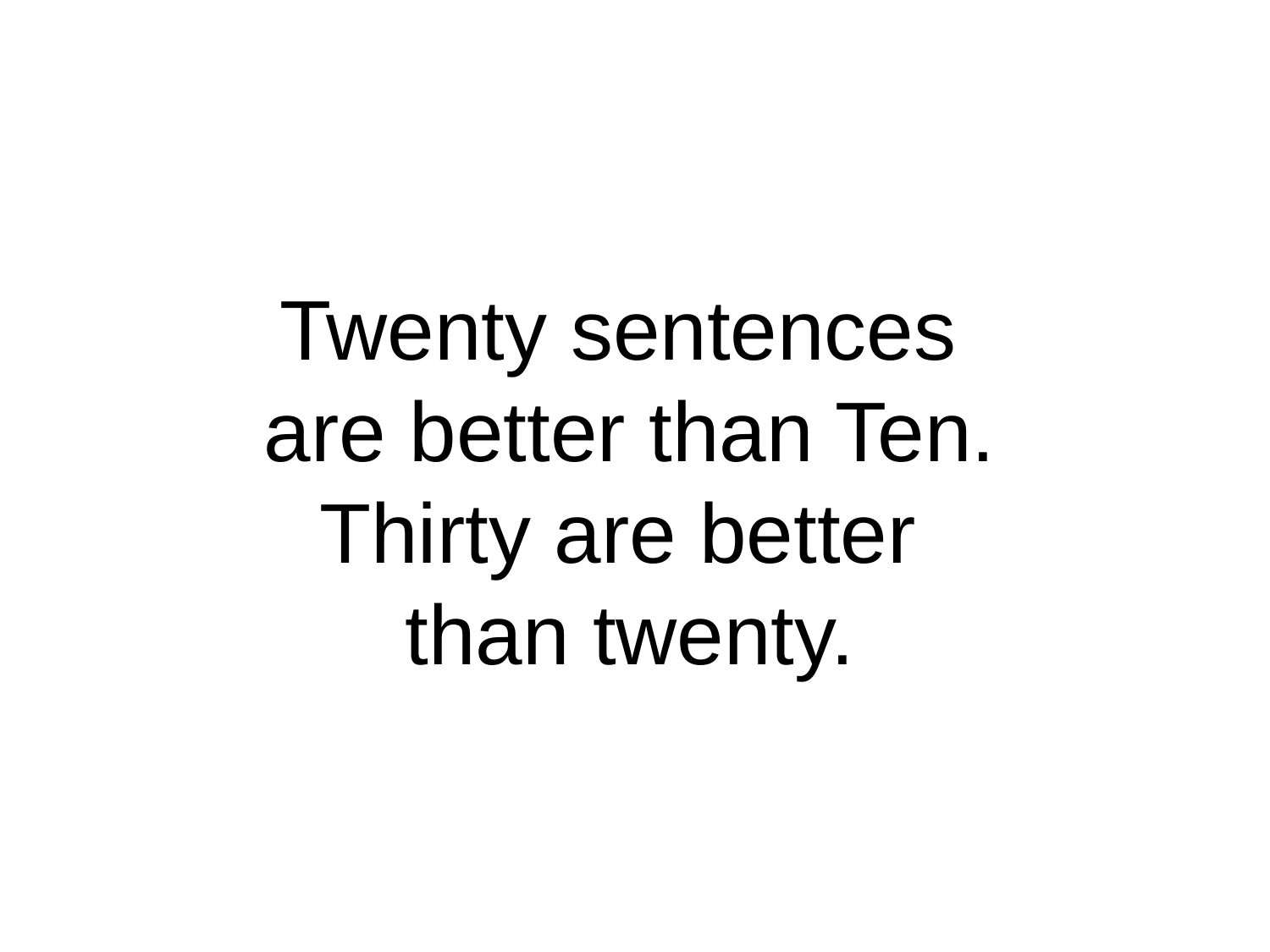

Twenty sentences
are better than Ten.
Thirty are better
than twenty.